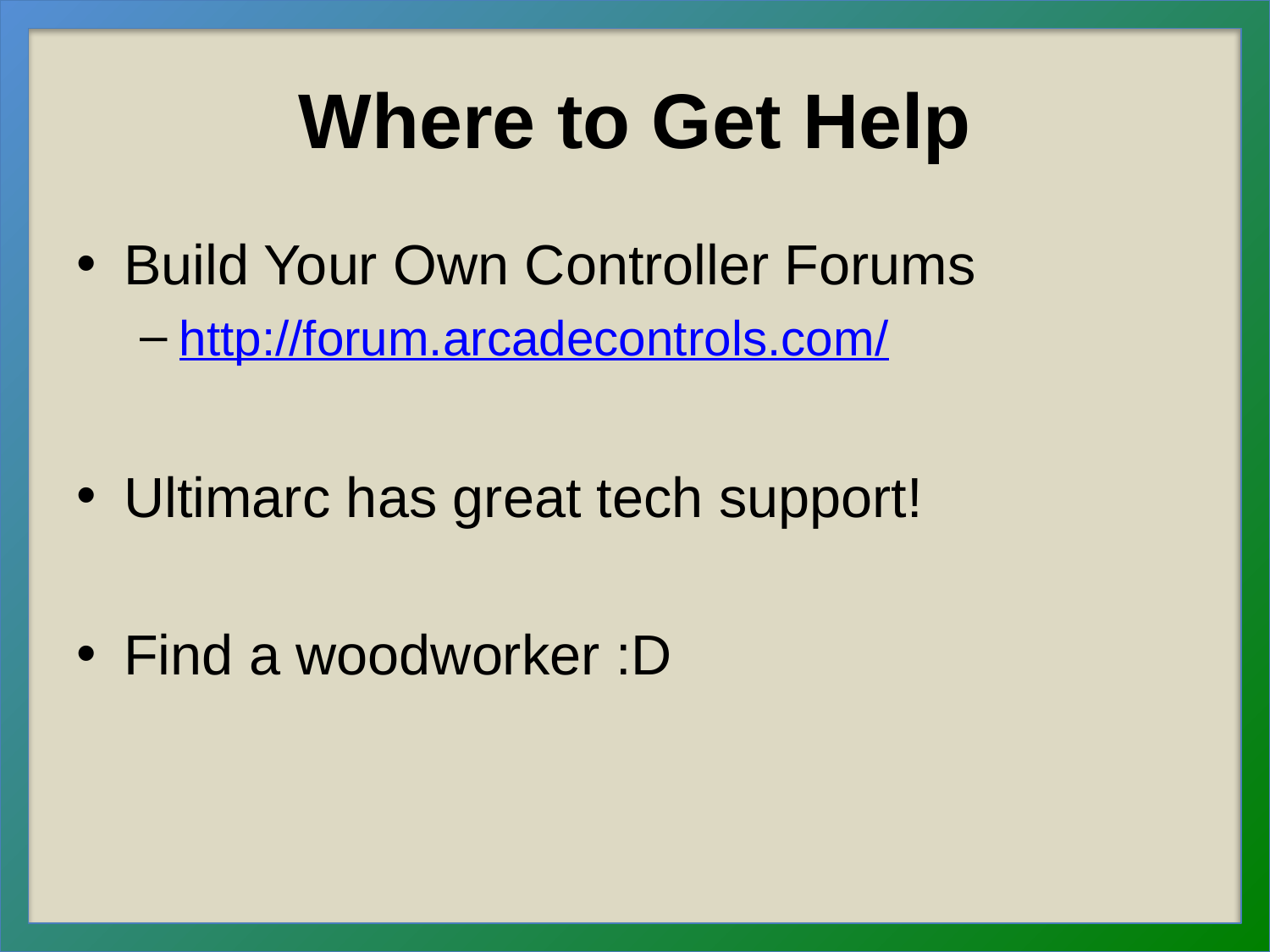

# Where to Get Help
Build Your Own Controller Forums
http://forum.arcadecontrols.com/

Ultimarc has great tech support!

Find a woodworker :D